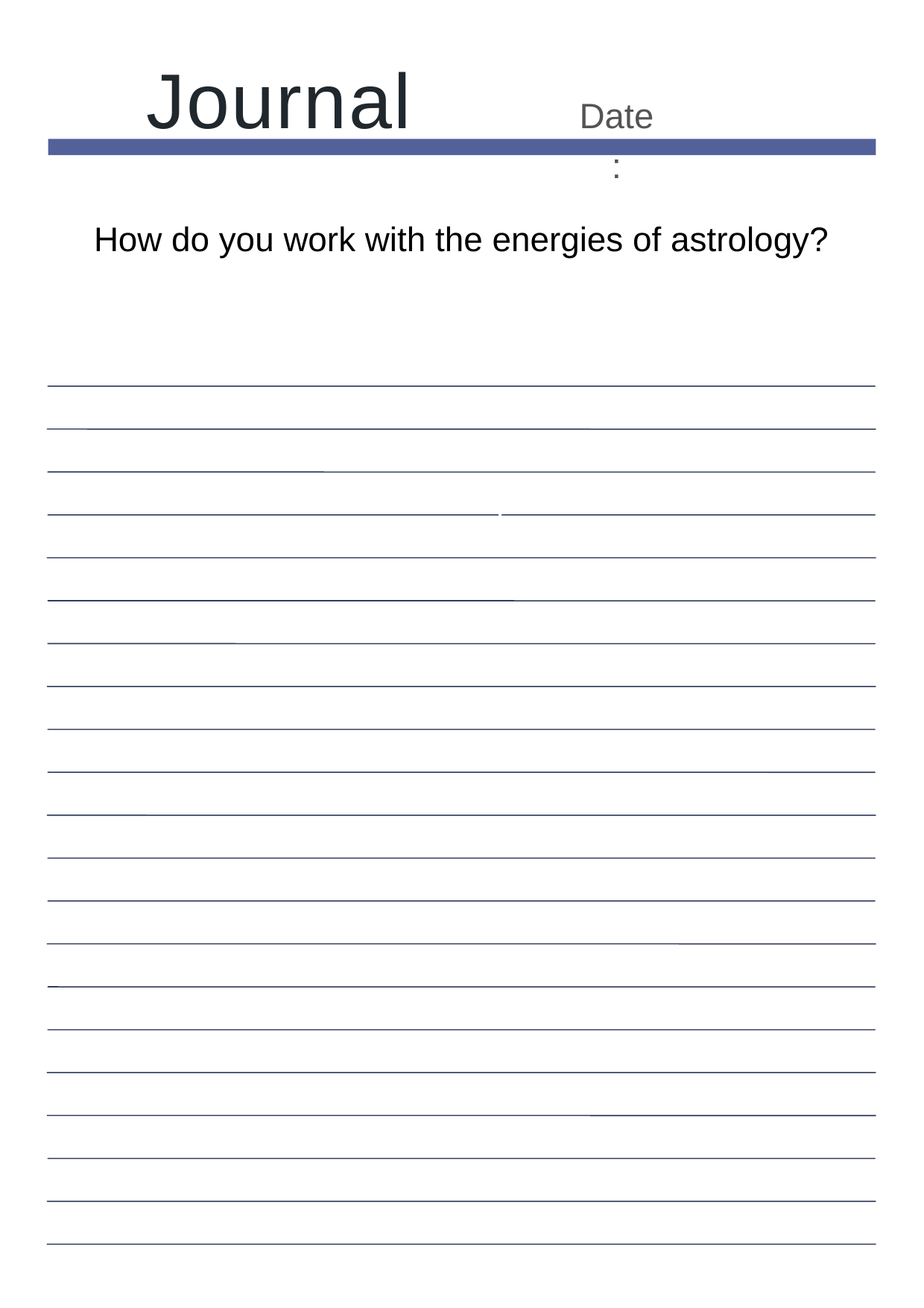

Journal
Date:

How do you work with the energies of astrology?

Journal Prompt Here